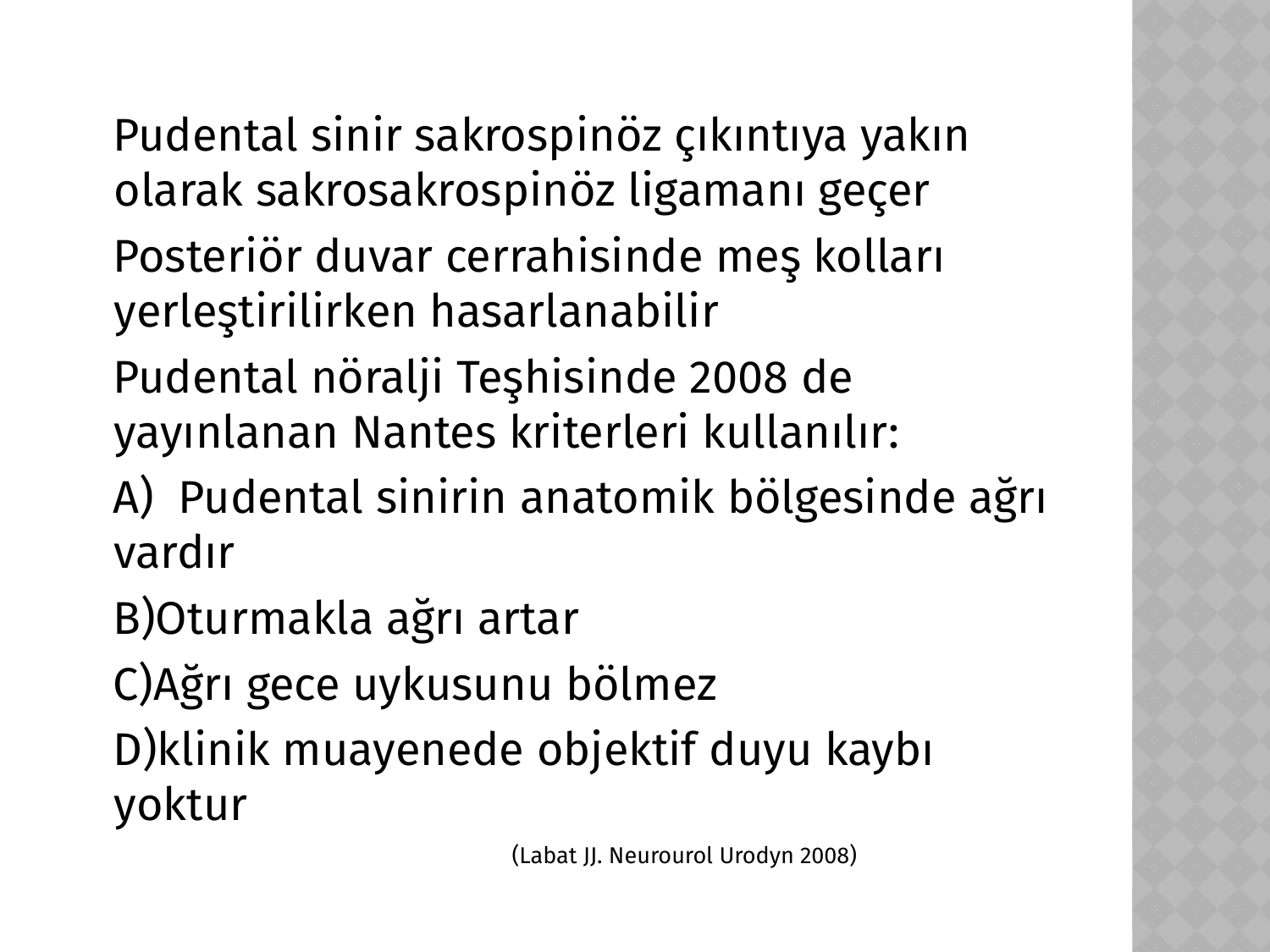

Pudental sinir sakrospinöz çıkıntıya yakın olarak sakrosakrospinöz ligamanı geçer
   Posteriör duvar cerrahisinde meş kolları yerleştirilirken hasarlanabilir
   Pudental nöralji Teşhisinde 2008 de yayınlanan Nantes kriterleri kullanılır:
   A)  Pudental sinirin anatomik bölgesinde ağrı vardır
   B)Oturmakla ağrı artar
   C)Ağrı gece uykusunu bölmez
   D)klinik muayenede objektif duyu kaybı yoktur
                                                                       (Labat JJ. Neurourol Urodyn 2008)